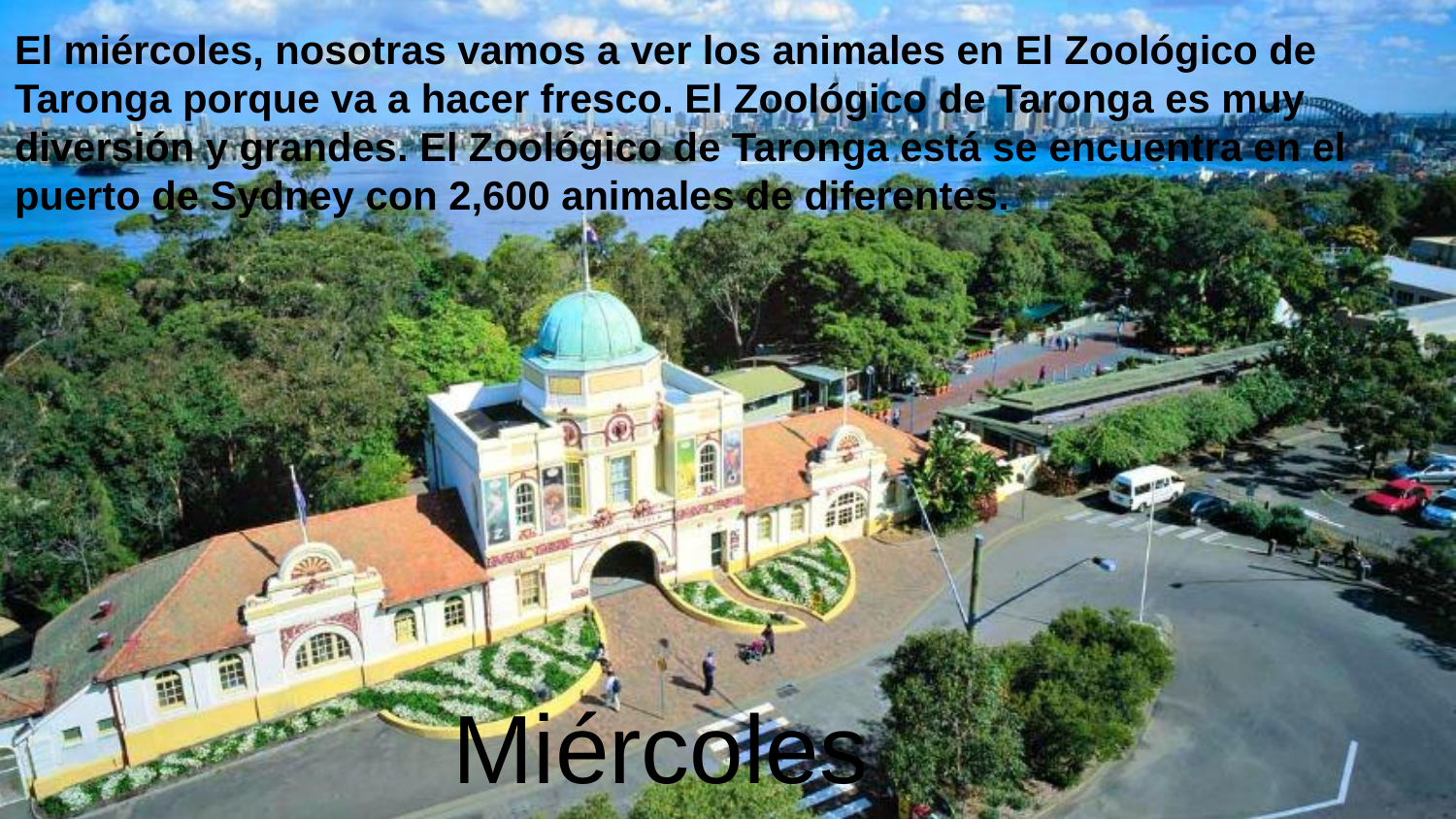

El miércoles, nosotras vamos a ver los animales en El Zoológico de Taronga porque va a hacer fresco. El Zoológico de Taronga es muy diversión y grandes. El Zoológico de Taronga está se encuentra en el puerto de Sydney con 2,600 animales de diferentes.

# Miércoles (Wednesday)

Miércoles (Wednesday)